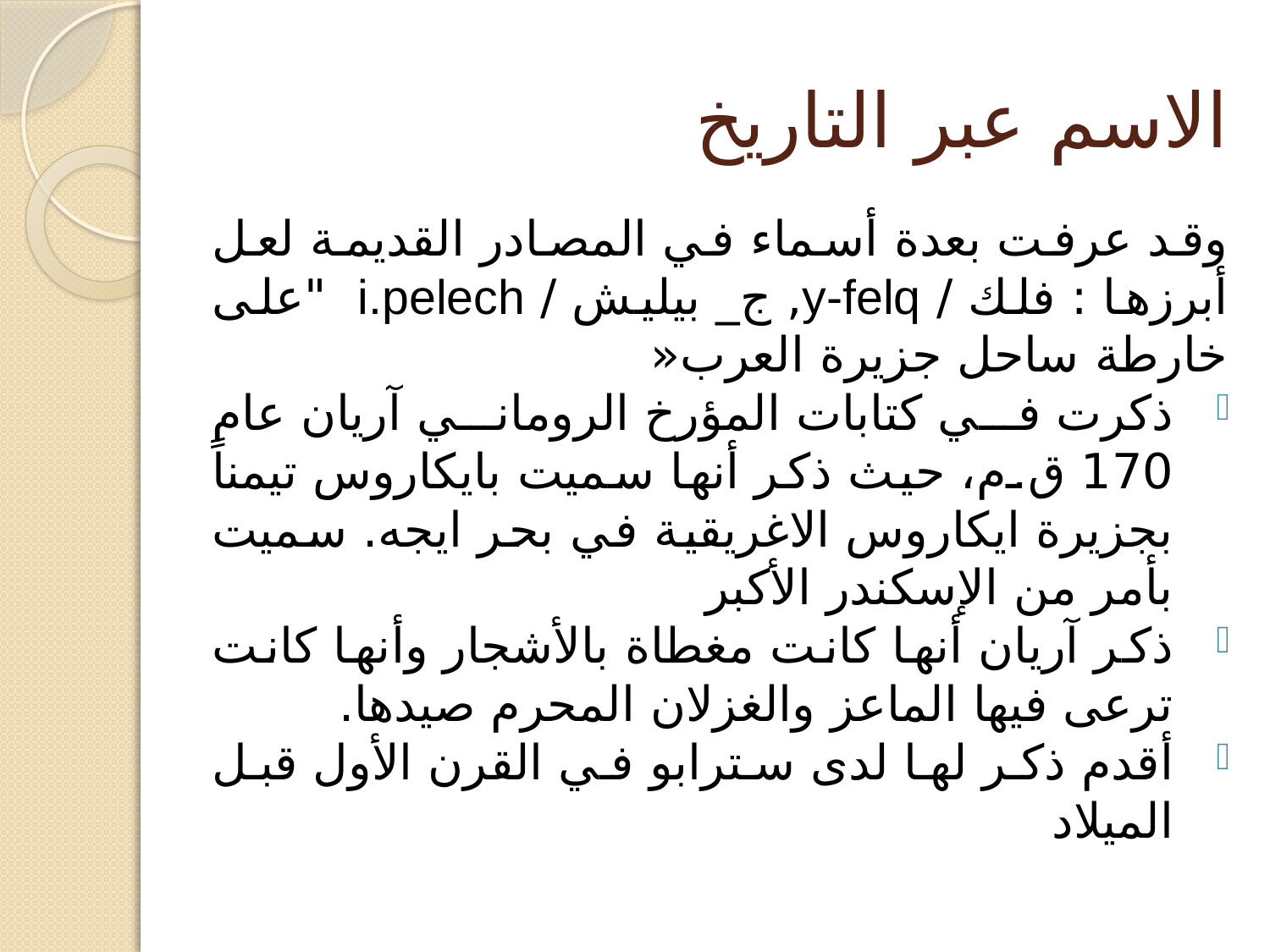

# الاسم عبر التاريخ
وقد عرفت بعدة أسماء في المصادر القديمة لعل أبرزها : فلك / y-felq, ج_ بيليش / i.pelech  "على خارطة ساحل جزيرة العرب«
ذكرت في كتابات المؤرخ الروماني آريان عام 170 ق.م، حيث ذكر أنها سميت بايكاروس تيمناً بجزيرة ايكاروس الاغريقية في بحر ايجه. سميت بأمر من الإسكندر الأكبر
ذكر آريان أنها كانت مغطاة بالأشجار وأنها كانت ترعى فيها الماعز والغزلان المحرم صيدها.
أقدم ذكر لها لدى سترابو في القرن الأول قبل الميلاد